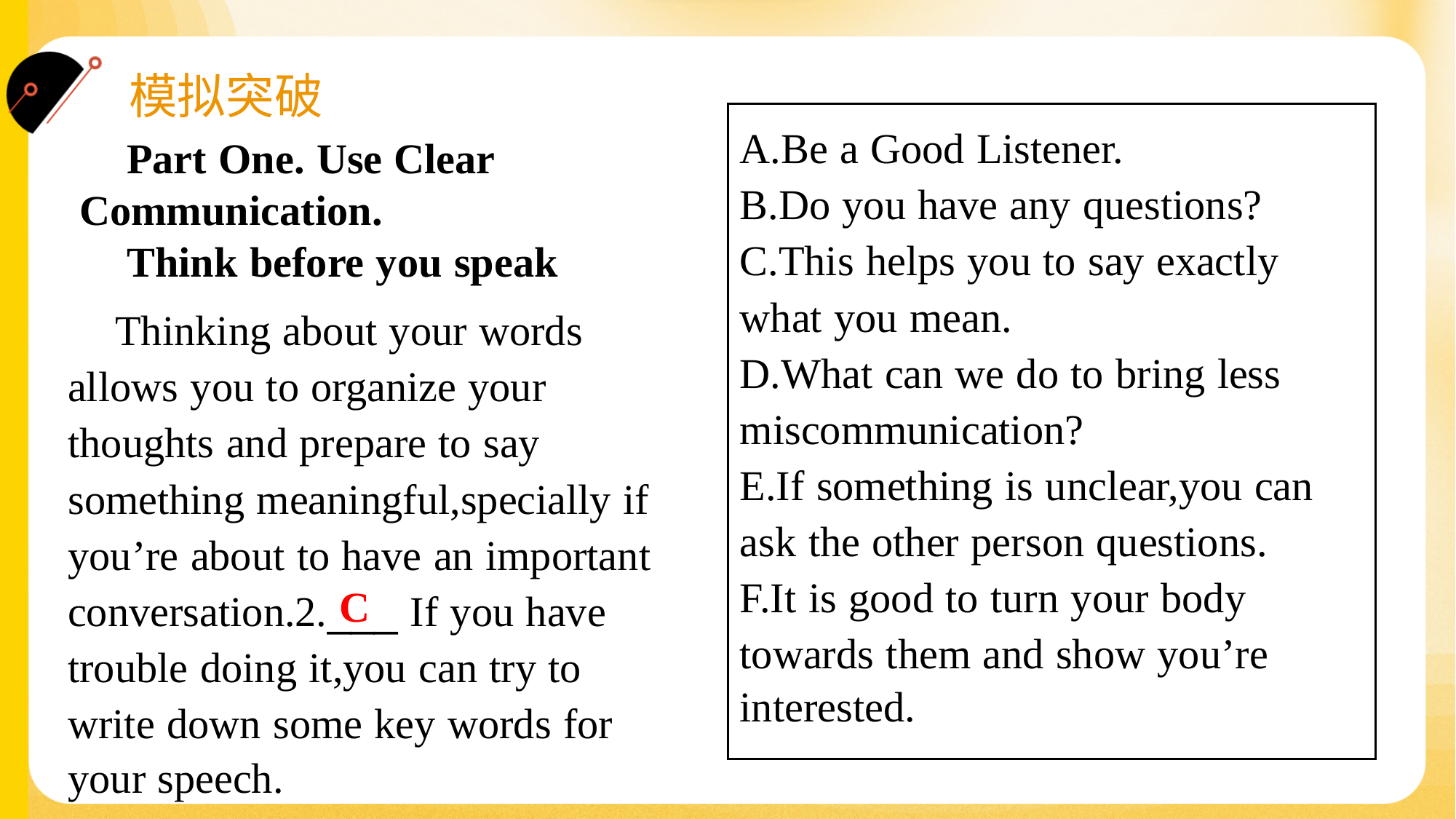

A.Be a Good Listener.
B.Do you have any questions?
C.This helps you to say exactly
what you mean.
D.What can we do to bring less
miscommunication?
E.If something is unclear,you can
ask the other person questions.
F.It is good to turn your body
towards them and show you’re
interested.
    Part One. Use Clear
Communication.
    Think before you speak

    Thinking about your words
allows you to organize your
thoughts and prepare to say
something meaningful,specially if
you’re about to have an important
conversation.2.___ If you have
trouble doing it,you can try to
write down some key words for
your speech.
C